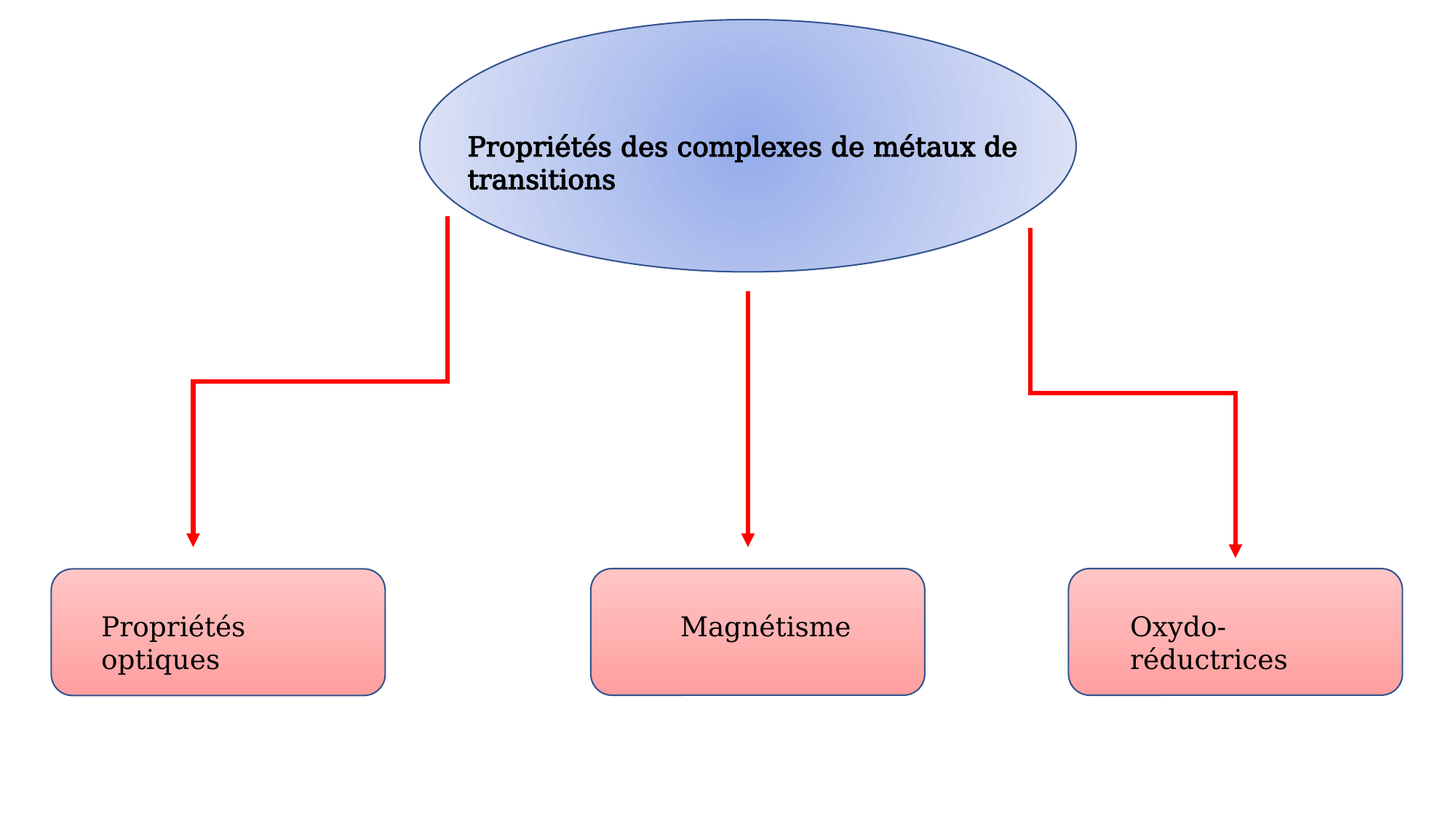

Propriétés des complexes de métaux de transitions

Propriétés optiques
Magnétisme
Oxydo-réductrices